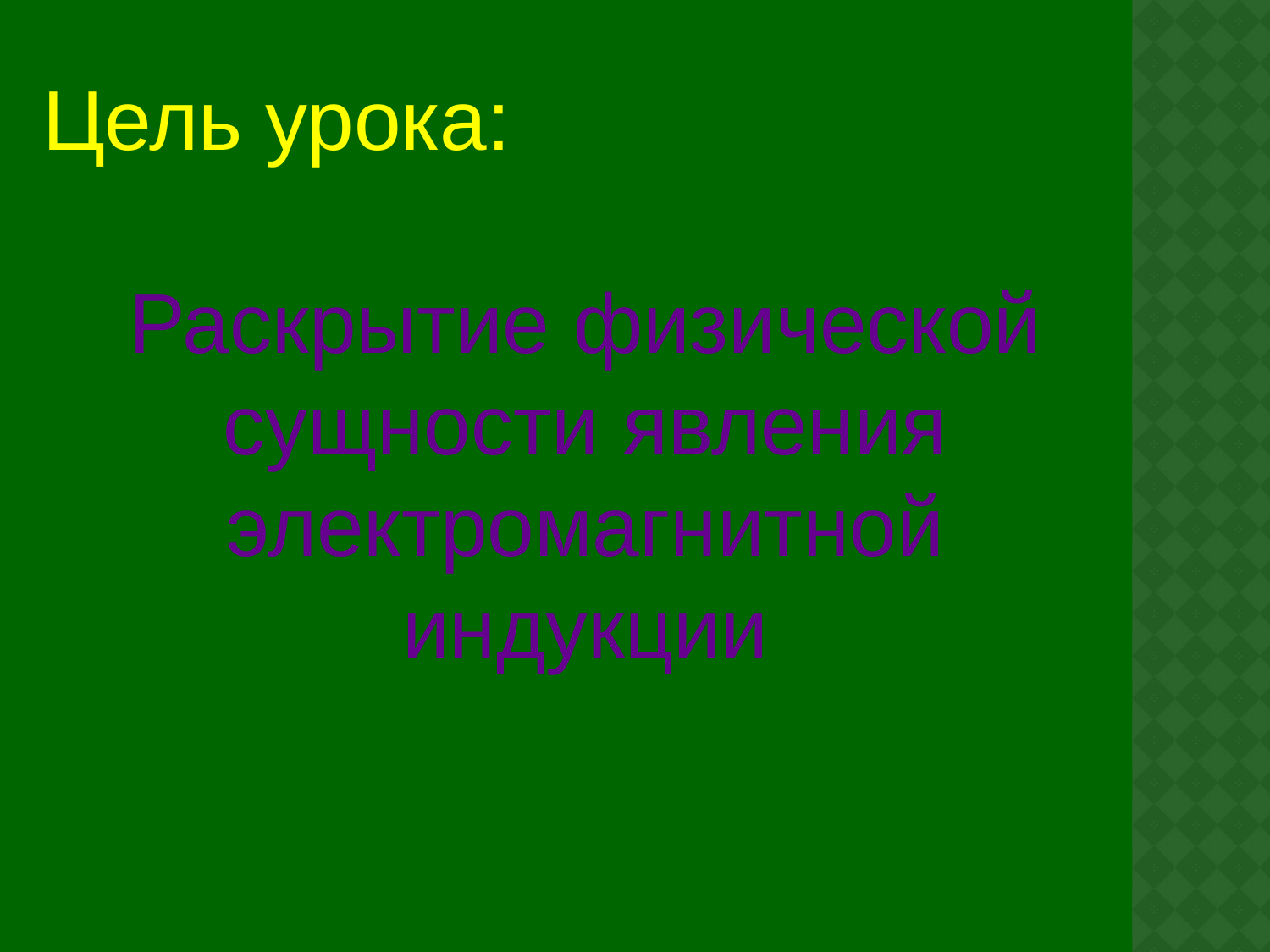

Цель урока:
Раскрытие физической
сущности явления
электромагнитной индукции